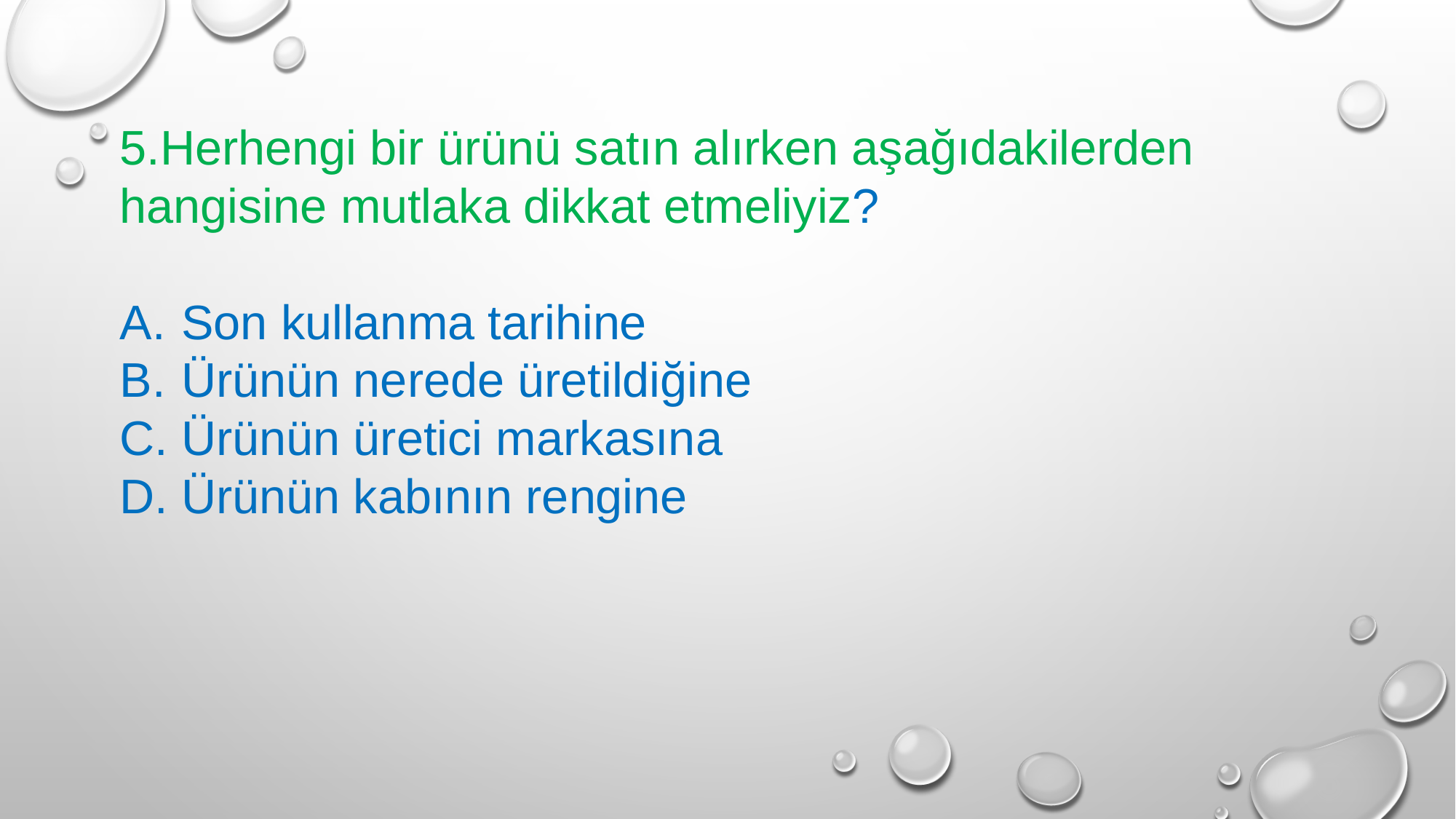

5.Herhengi bir ürünü satın alırken aşağıdakilerden hangisine mutlaka dikkat etmeliyiz?

Son kullanma tarihine
Ürünün nerede üretildiğine
Ürünün üretici markasına
Ürünün kabının rengine